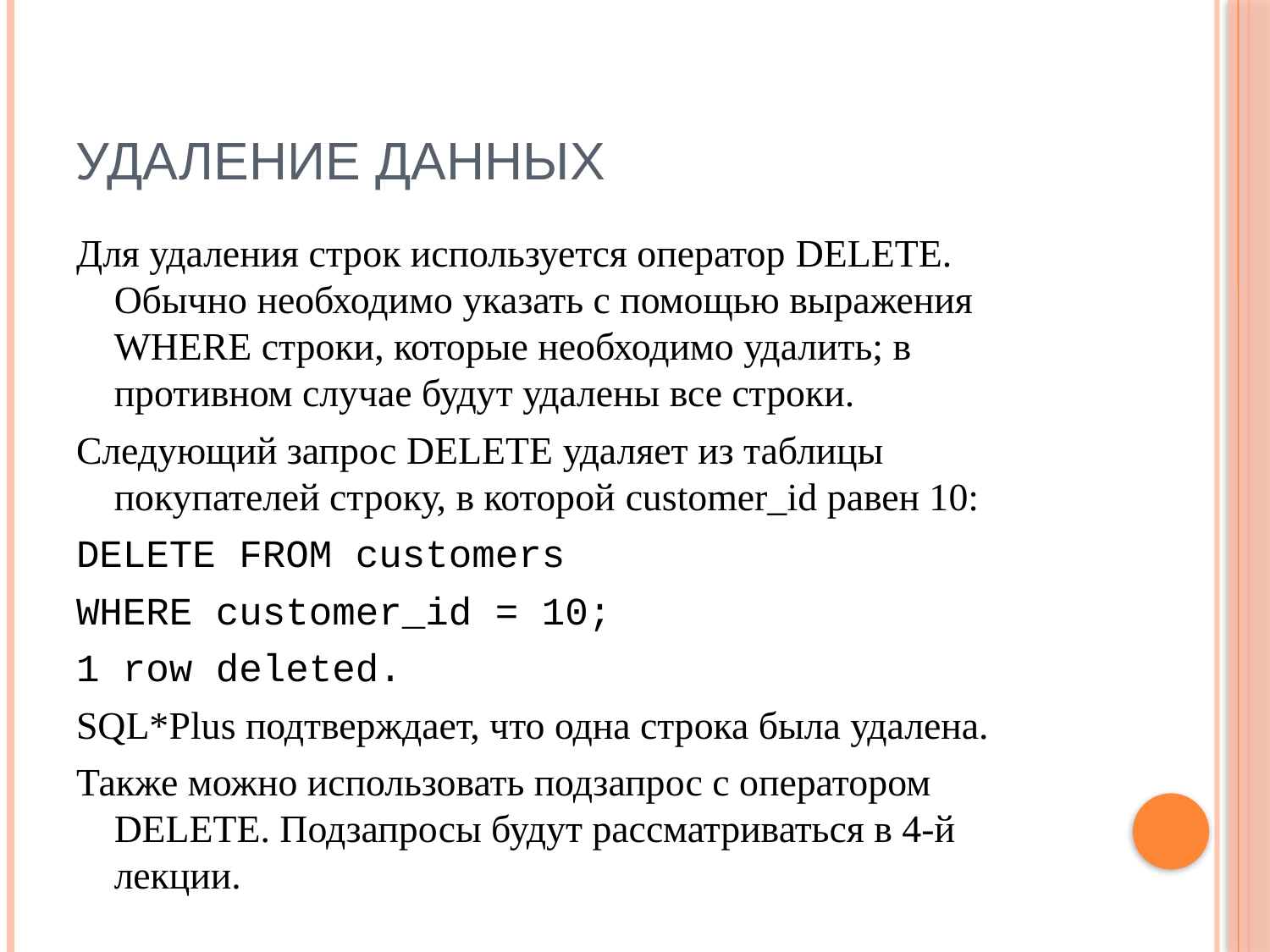

# Удаление данных
Для удаления строк используется оператор DELETE. Обычно необходимо указать с помощью выражения WHERE строки, которые необходимо удалить; в противном случае будут удалены все строки.
Следующий запрос DELETE удаляет из таблицы покупателей строку, в которой customer_id равен 10:
DELETE FROM customers
WHERE customer_id = 10;
1 row deleted.
SQL*Plus подтверждает, что одна строка была удалена.
Также можно использовать подзапрос с оператором DELETE. Подзапросы будут рассматриваться в 4-й лекции.